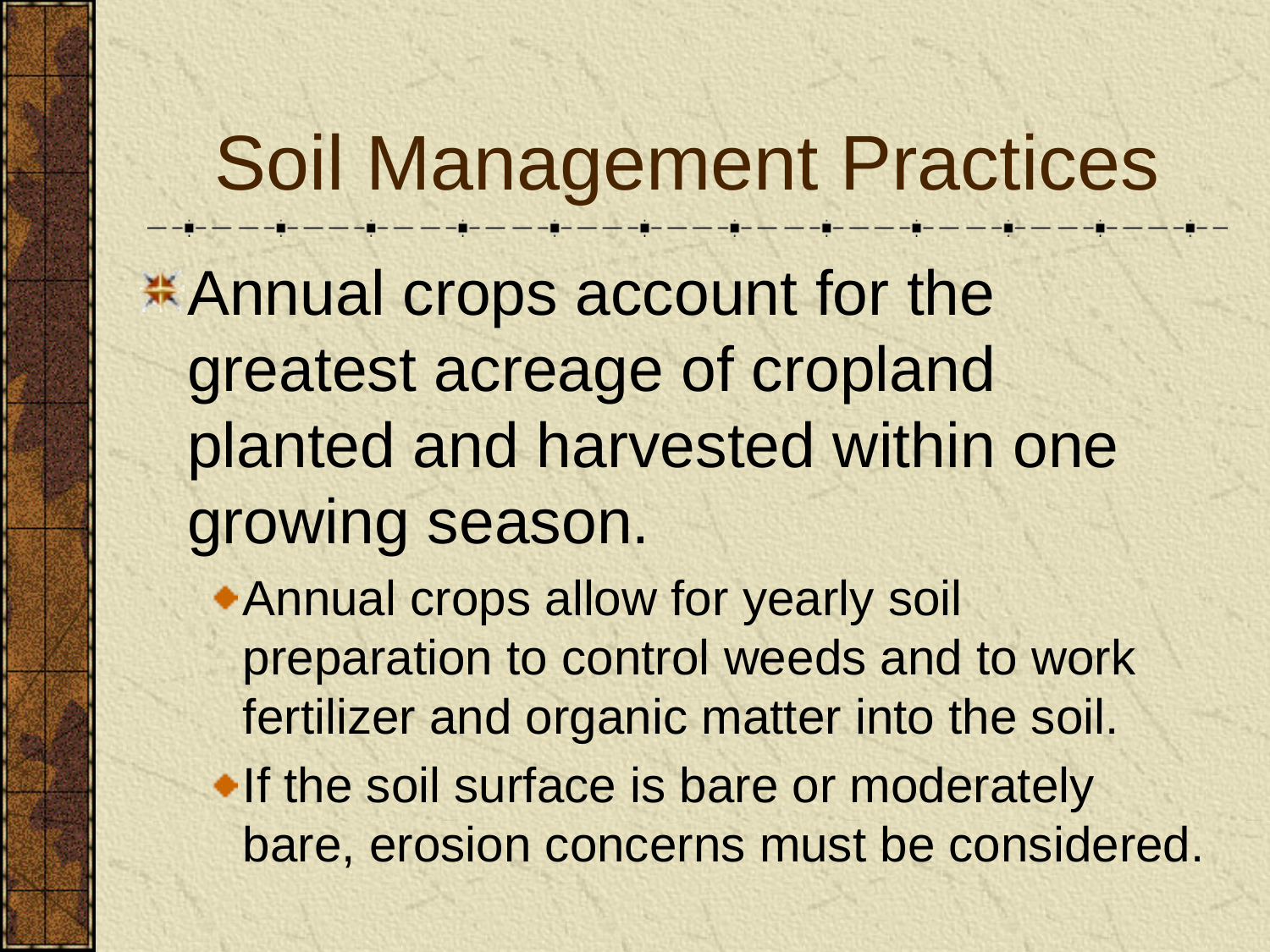

# Soil Management Practices
Annual crops account for the greatest acreage of cropland planted and harvested within one growing season.
Annual crops allow for yearly soil preparation to control weeds and to work fertilizer and organic matter into the soil.
If the soil surface is bare or moderately bare, erosion concerns must be considered.